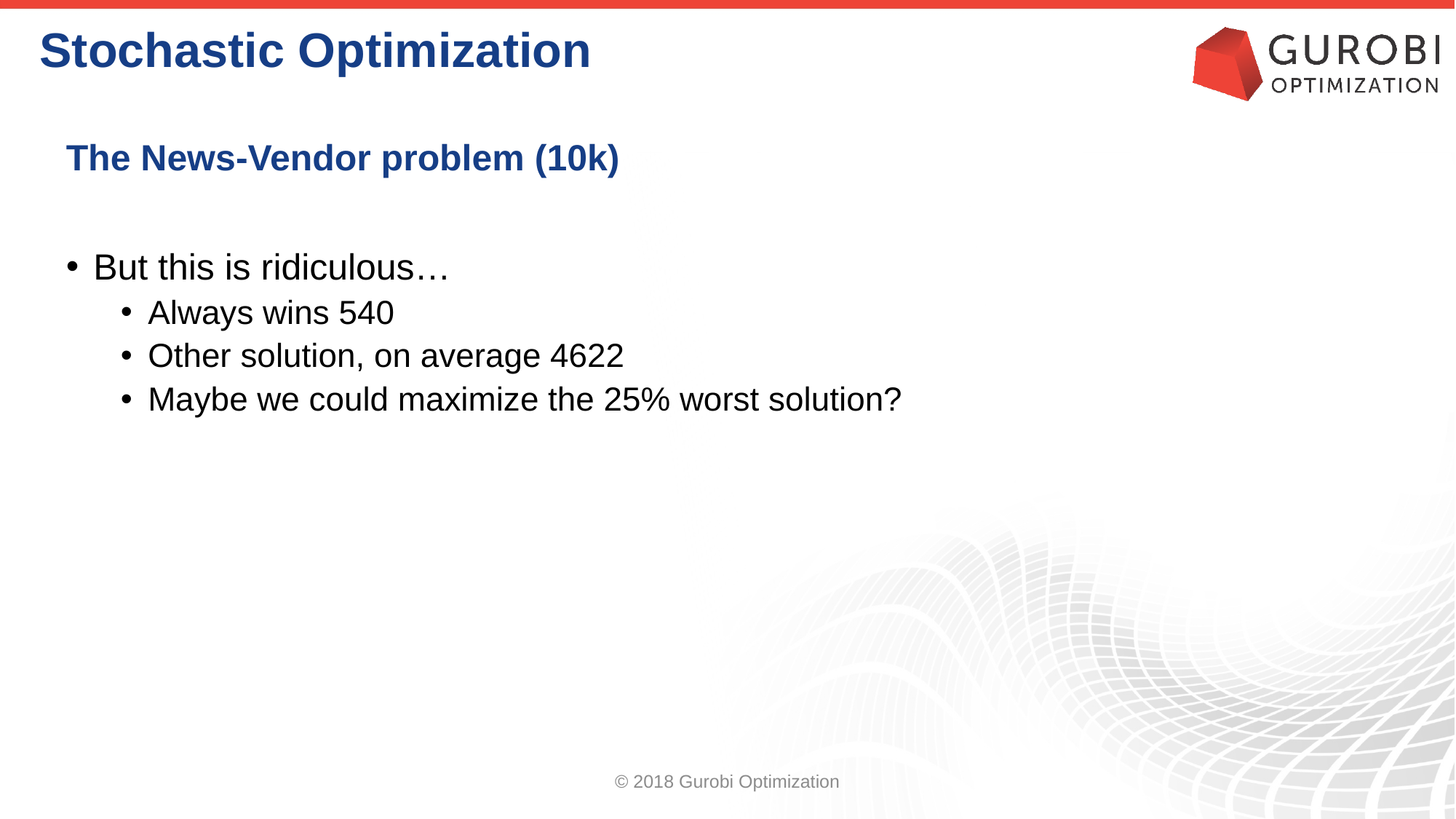

# Stochastic Optimization
The News-Vendor problem (10k)

But this is ridiculous…
Always wins 540
Other solution, on average 4622
Maybe we could maximize the 25% worst solution?

© 2018 Gurobi Optimization